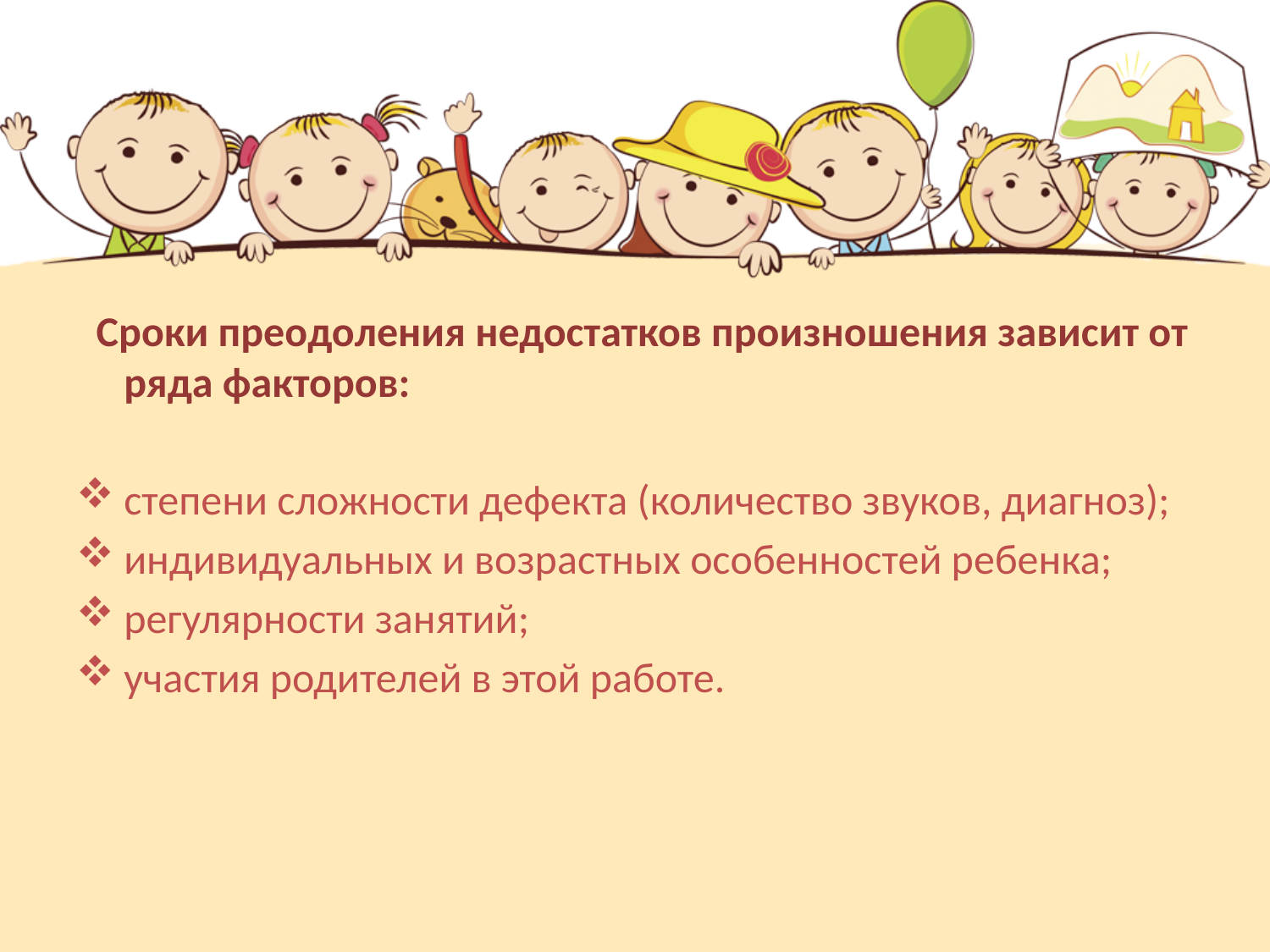

Сроки преодоления недостатков произношения зависит от ряда факторов:

степени сложности дефекта (количество звуков, диагноз);
индивидуальных и возрастных особенностей ребенка;
регулярности занятий;
участия родителей в этой работе.